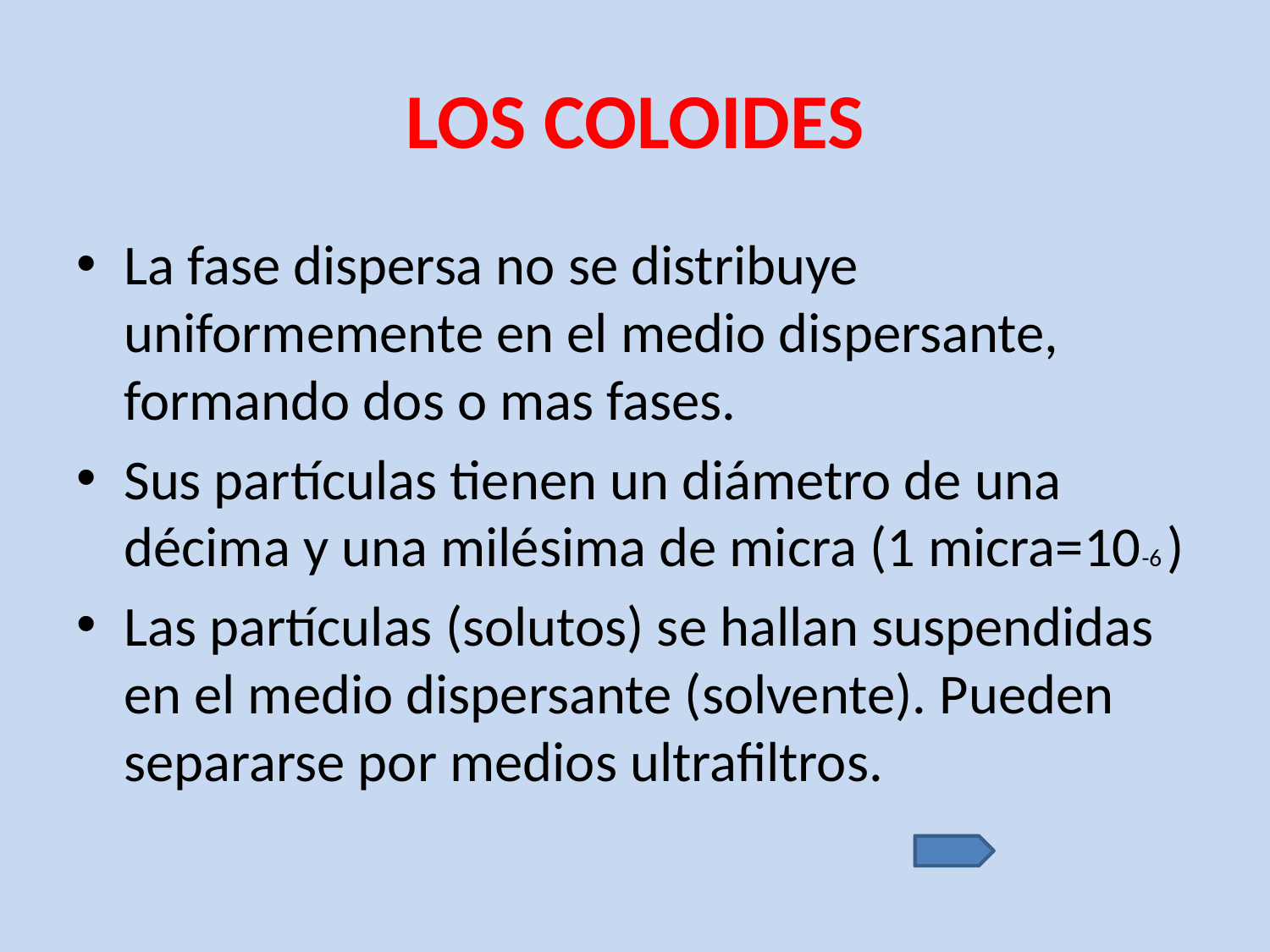

# LOS COLOIDES
La fase dispersa no se distribuye uniformemente en el medio dispersante, formando dos o mas fases.
Sus partículas tienen un diámetro de una décima y una milésima de micra (1 micra=10-6 )
Las partículas (solutos) se hallan suspendidas en el medio dispersante (solvente). Pueden separarse por medios ultrafiltros.